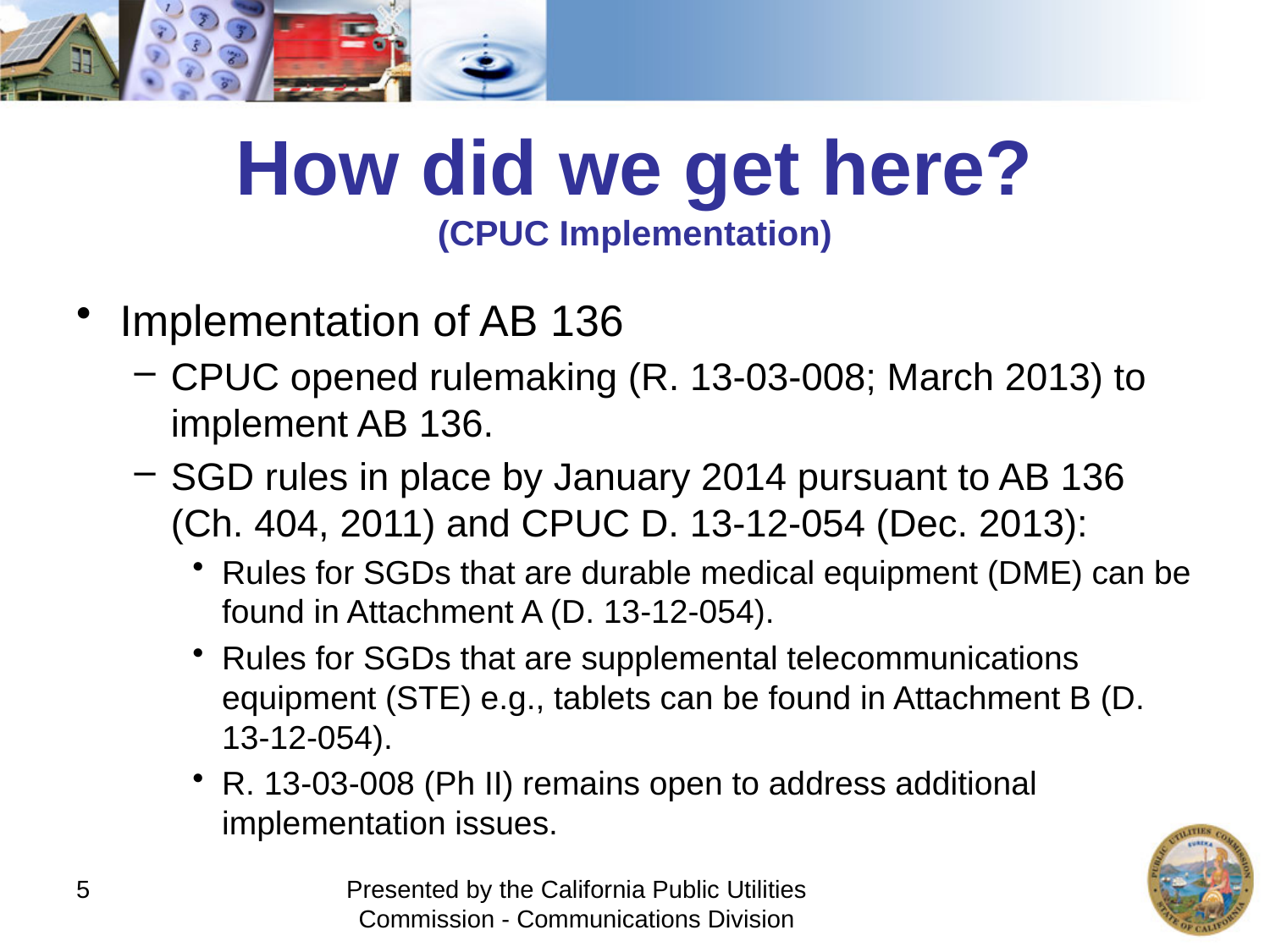

# How did we get here? (CPUC Implementation)
Implementation of AB 136
CPUC opened rulemaking (R. 13-03-008; March 2013) to implement AB 136.
SGD rules in place by January 2014 pursuant to AB 136 (Ch. 404, 2011) and CPUC D. 13-12-054 (Dec. 2013):
Rules for SGDs that are durable medical equipment (DME) can be found in Attachment A (D. 13-12-054).
Rules for SGDs that are supplemental telecommunications equipment (STE) e.g., tablets can be found in Attachment B (D. 13-12-054).
R. 13-03-008 (Ph II) remains open to address additional implementation issues.

5
Presented by the California Public Utilities Commission - Communications Division